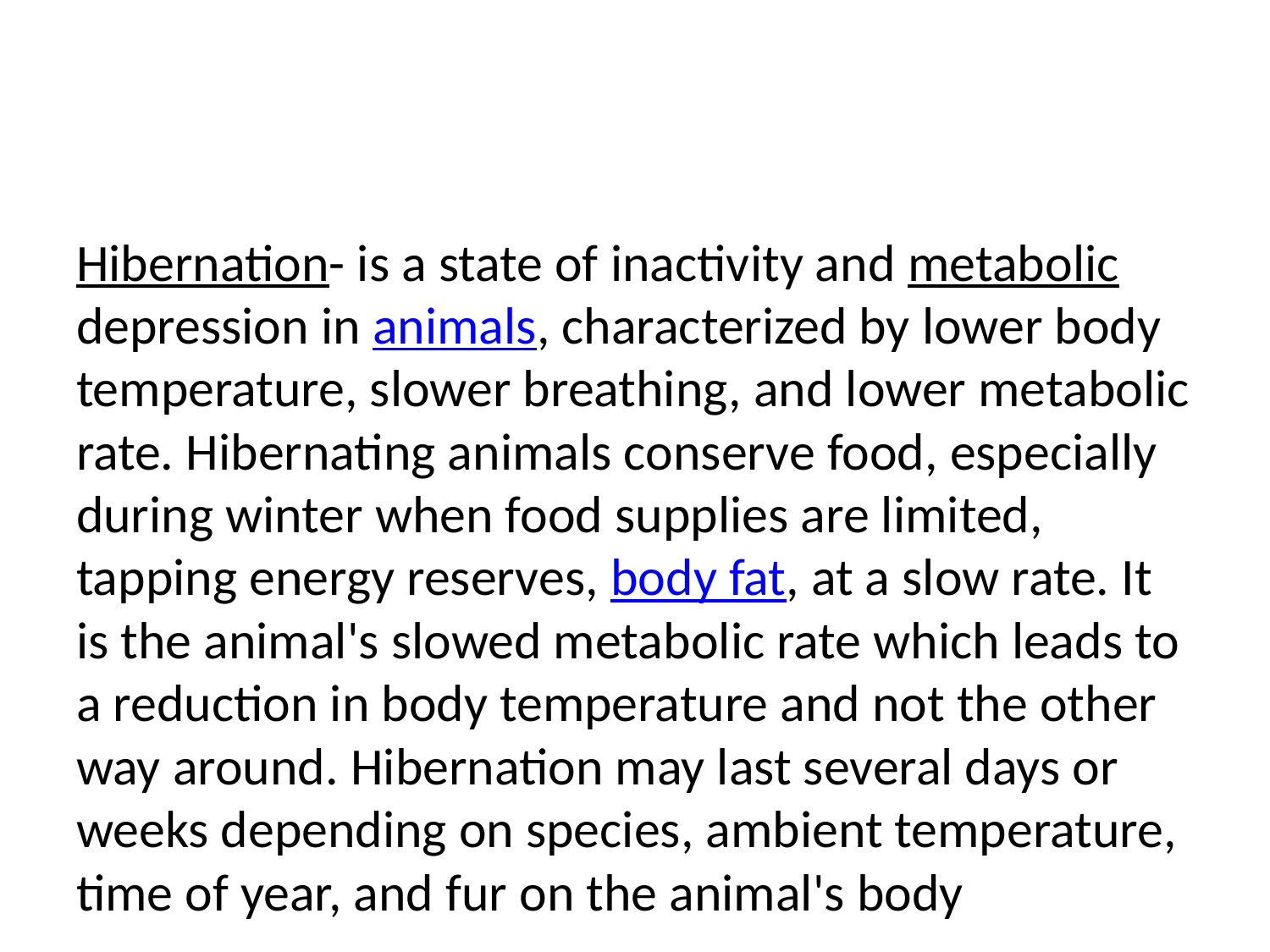

#
Hibernation- is a state of inactivity and metabolic depression in animals, characterized by lower body temperature, slower breathing, and lower metabolic rate. Hibernating animals conserve food, especially during winter when food supplies are limited, tapping energy reserves, body fat, at a slow rate. It is the animal's slowed metabolic rate which leads to a reduction in body temperature and not the other way around. Hibernation may last several days or weeks depending on species, ambient temperature, time of year, and fur on the animal's body